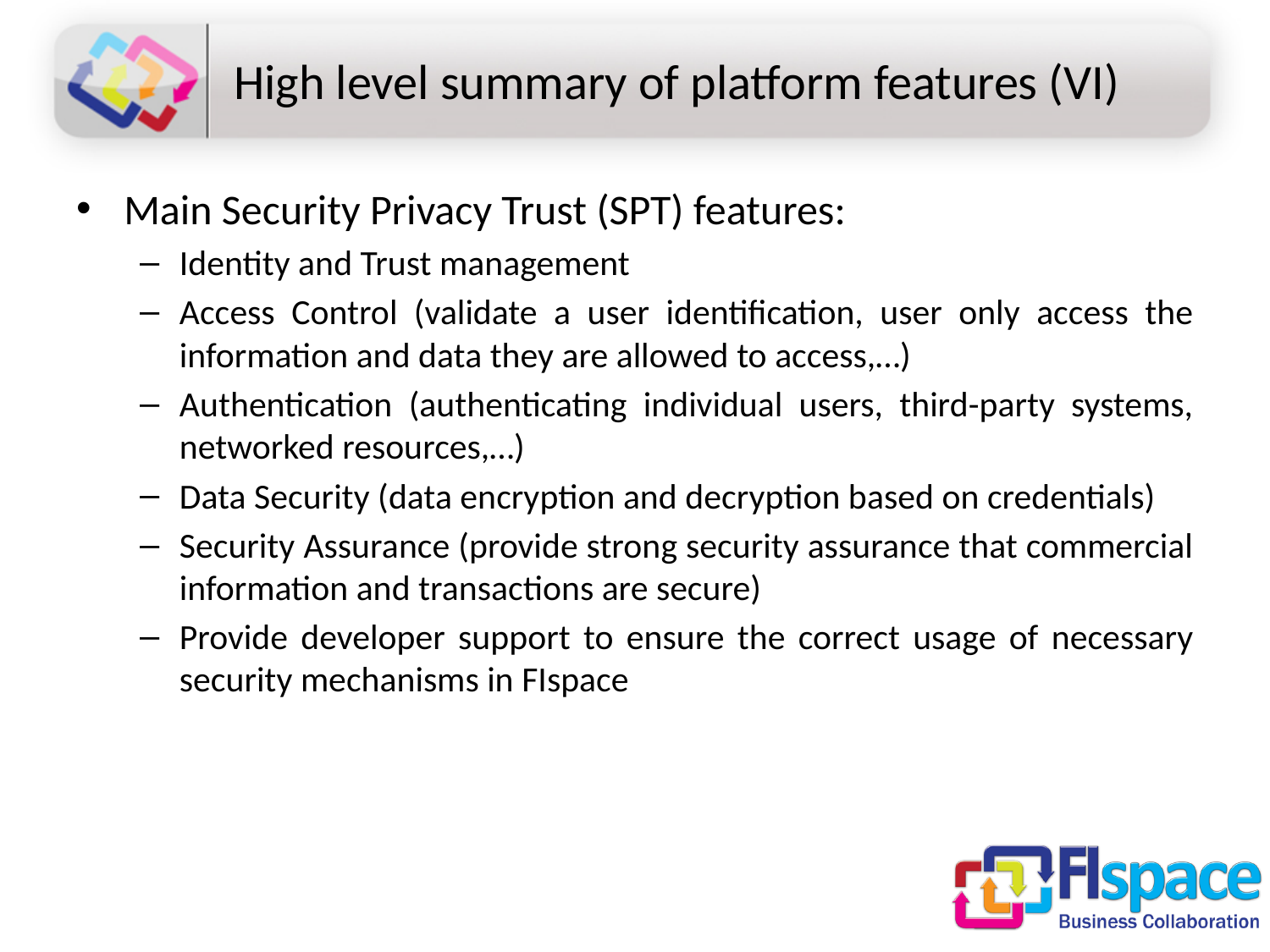

# High level summary of platform features (VI)
Main Security Privacy Trust (SPT) features:
Identity and Trust management
Access Control (validate a user identification, user only access the information and data they are allowed to access,…)
Authentication (authenticating individual users, third-party systems, networked resources,…)
Data Security (data encryption and decryption based on credentials)
Security Assurance (provide strong security assurance that commercial information and transactions are secure)
Provide developer support to ensure the correct usage of necessary security mechanisms in FIspace